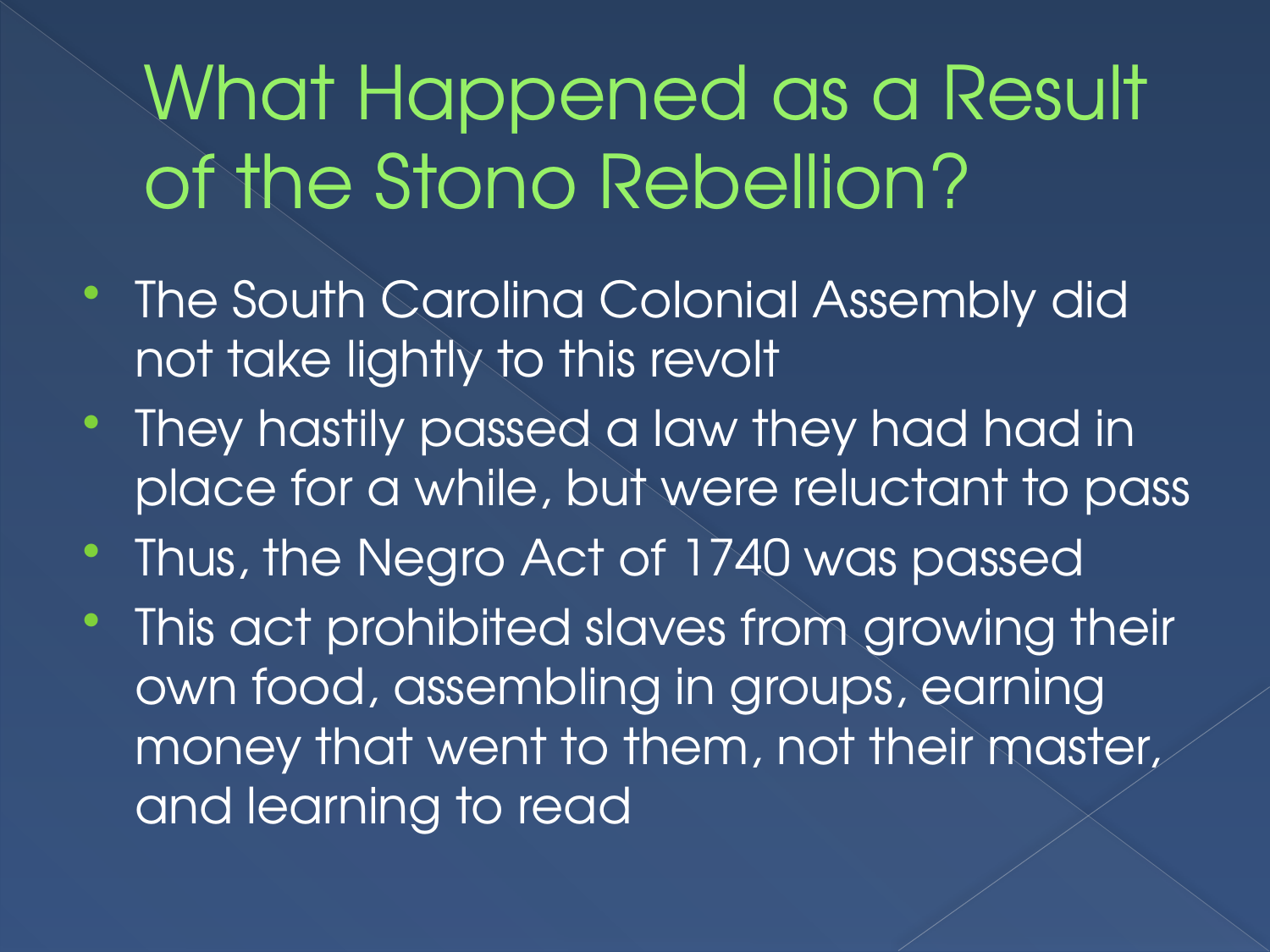

# What Happened as a Result of the Stono Rebellion?
The South Carolina Colonial Assembly did not take lightly to this revolt
They hastily passed a law they had had in place for a while, but were reluctant to pass
Thus, the Negro Act of 1740 was passed
This act prohibited slaves from growing their own food, assembling in groups, earning money that went to them, not their master, and learning to read